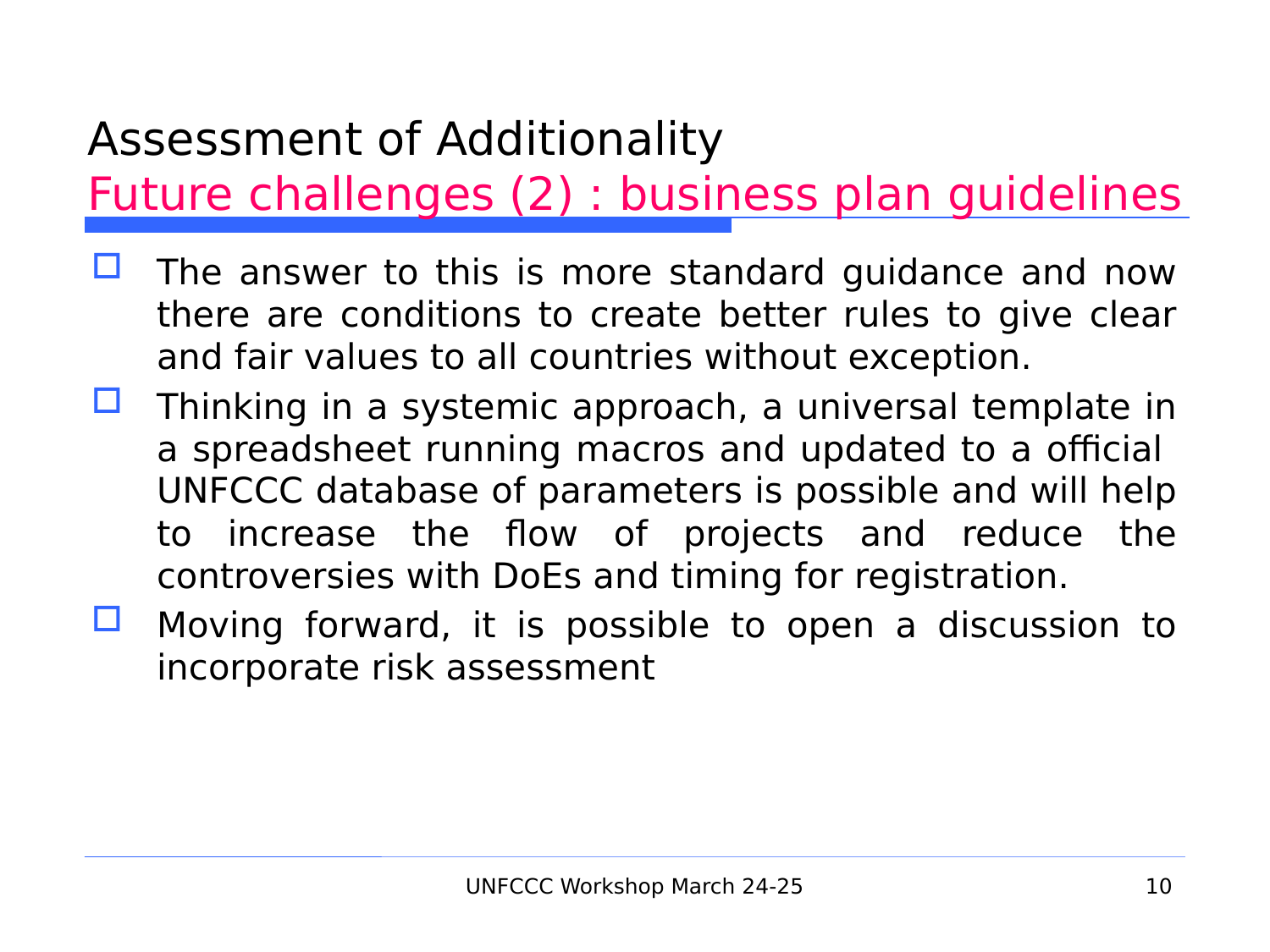

# Assessment of Additionality Future challenges (2) : business plan guidelines
The answer to this is more standard guidance and now there are conditions to create better rules to give clear and fair values to all countries without exception.
Thinking in a systemic approach, a universal template in a spreadsheet running macros and updated to a official  UNFCCC database of parameters is possible and will help to increase the flow of projects and reduce the controversies with DoEs and timing for registration.
Moving forward, it is possible to open a discussion to incorporate risk assessment

UNFCCC Workshop March 24-25
10